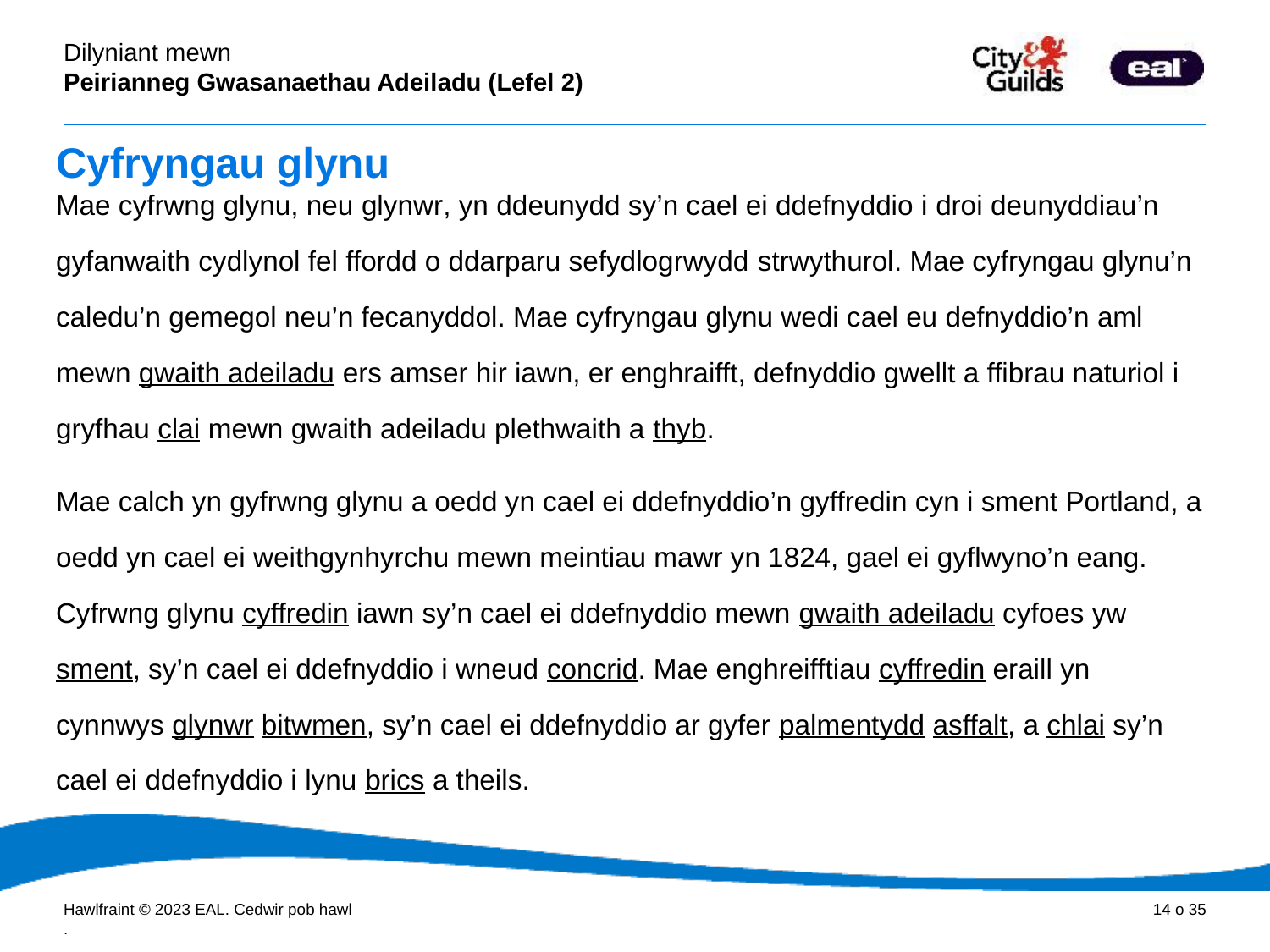

# Cyfryngau glynu
Mae cyfrwng glynu, neu glynwr, yn ddeunydd sy’n cael ei ddefnyddio i droi deunyddiau’n gyfanwaith cydlynol fel ffordd o ddarparu sefydlogrwydd strwythurol. Mae cyfryngau glynu’n caledu’n gemegol neu’n fecanyddol. Mae cyfryngau glynu wedi cael eu defnyddio’n aml mewn gwaith adeiladu ers amser hir iawn, er enghraifft, defnyddio gwellt a ffibrau naturiol i gryfhau clai mewn gwaith adeiladu plethwaith a thyb.
Mae calch yn gyfrwng glynu a oedd yn cael ei ddefnyddio’n gyffredin cyn i sment Portland, a oedd yn cael ei weithgynhyrchu mewn meintiau mawr yn 1824, gael ei gyflwyno’n eang. Cyfrwng glynu cyffredin iawn sy’n cael ei ddefnyddio mewn gwaith adeiladu cyfoes yw sment, sy’n cael ei ddefnyddio i wneud concrid. Mae enghreifftiau cyffredin eraill yn cynnwys glynwr bitwmen, sy’n cael ei ddefnyddio ar gyfer palmentydd asffalt, a chlai sy’n cael ei ddefnyddio i lynu brics a theils.